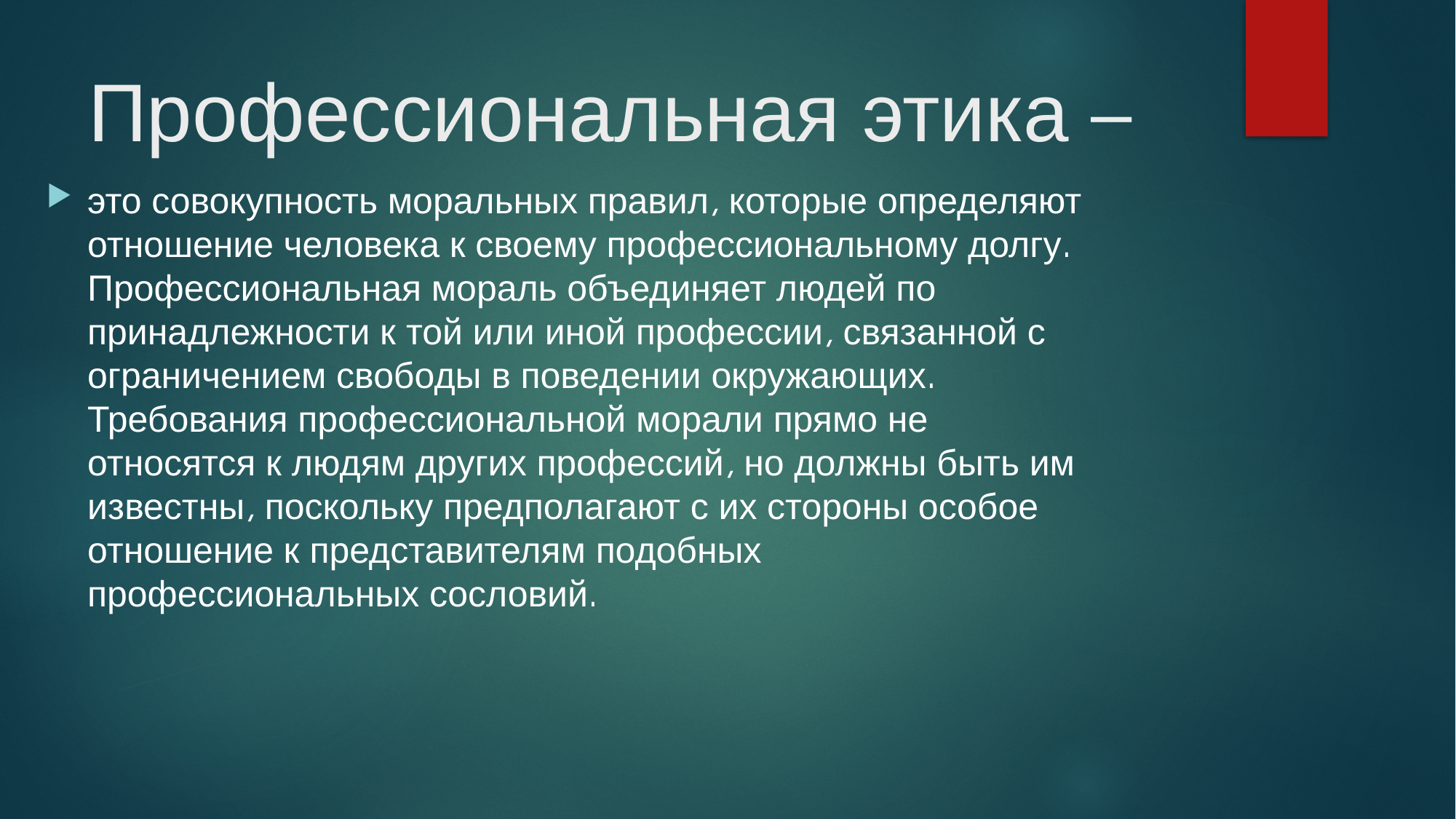

# Профессиональная этика –
это совокупность моральных правил, которые определяют отношение человека к своему профессиональному долгу. Профессиональная мораль объединяет людей по принадлежности к той или иной профессии, связанной с ограничением свободы в поведении окружающих. Требования профессиональной морали прямо не относятся к людям других профессий, но должны быть им известны, поскольку предполагают с их стороны особое отношение к представителям подобных профессиональных сословий.